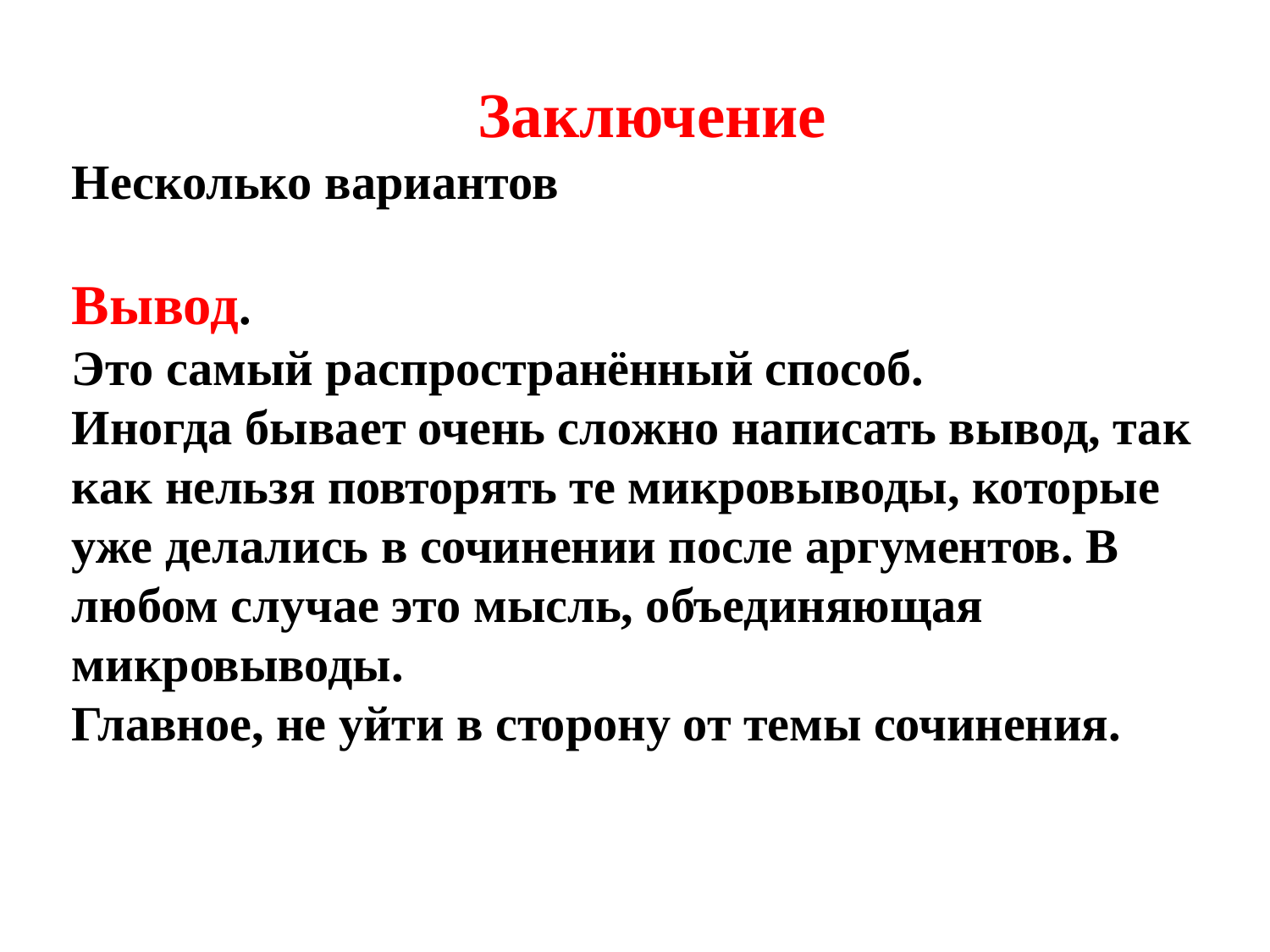

Заключение
Несколько вариантов

Вывод.
Это самый распространённый способ.
Иногда бывает очень сложно написать вывод, так как нельзя повторять те микровыводы, которые уже делались в сочинении после аргументов. В любом случае это мысль, объединяющая микровыводы.
Главное, не уйти в сторону от темы сочинения.